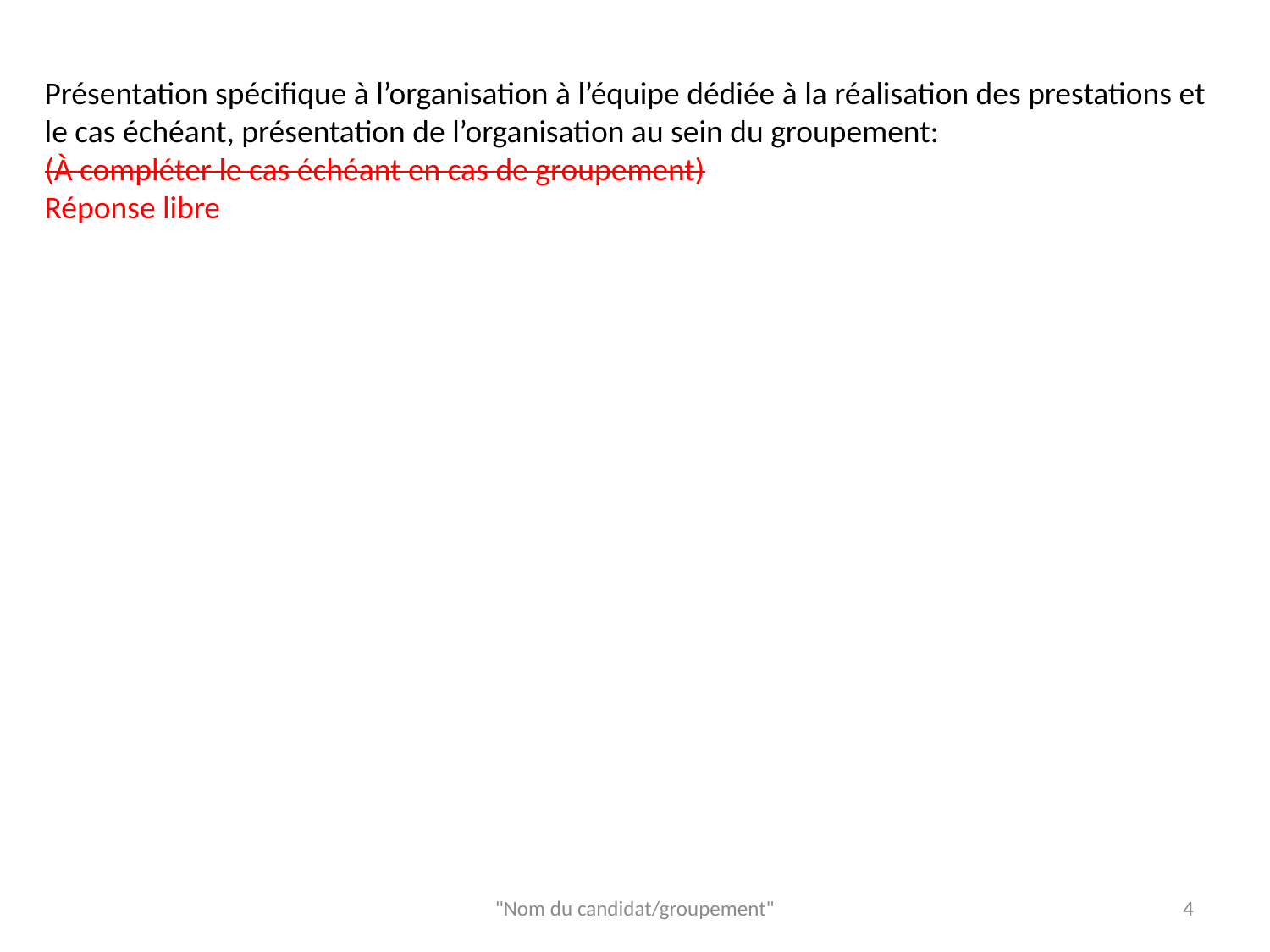

Présentation spécifique à l’organisation à l’équipe dédiée à la réalisation des prestations et le cas échéant, présentation de l’organisation au sein du groupement:
(À compléter le cas échéant en cas de groupement)
Réponse libre

"Nom du candidat/groupement"
4